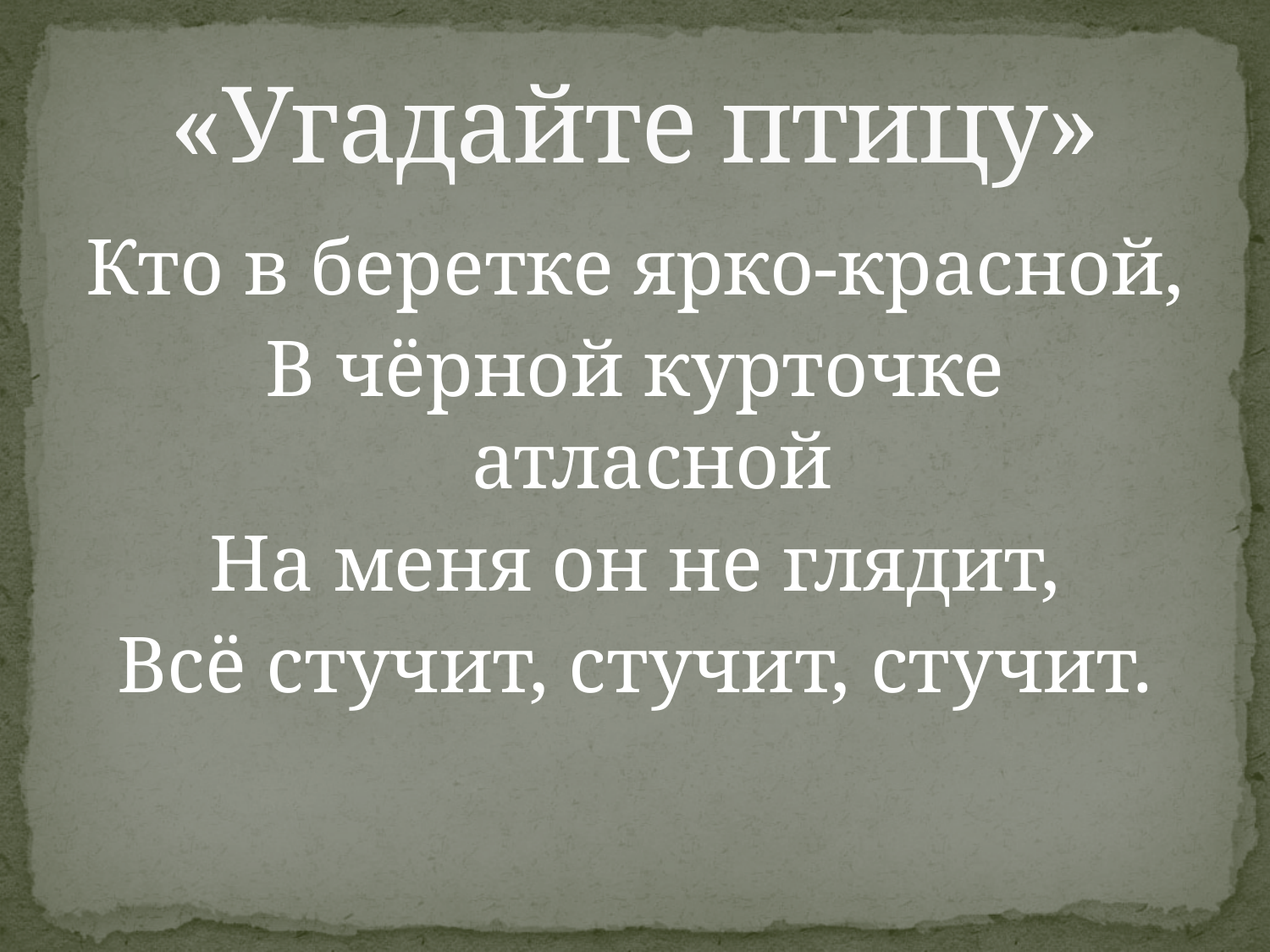

# «Угадайте птицу»
Кто в беретке ярко-красной,
В чёрной курточке атласной
На меня он не глядит,
Всё стучит, стучит, стучит.